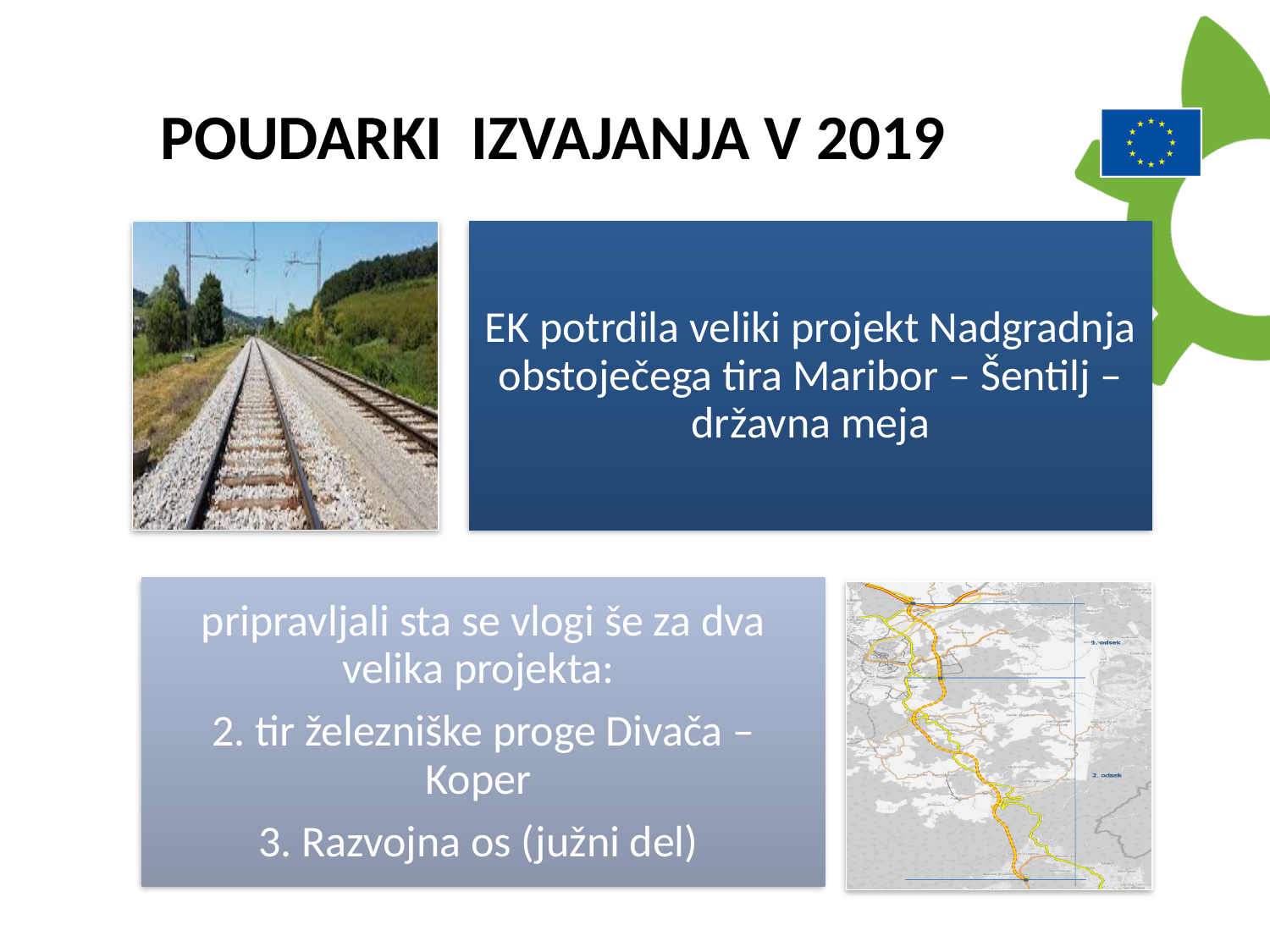

POUDARKI  IZVAJANJA V 2019
EK potrdila veliki projekt Nadgradnja obstoječega tira Maribor – Šentilj – državna meja
pripravljali sta se vlogi še za dva velika projekta:
2. tir železniške proge Divača – Koper
3. Razvojna os (južni del)